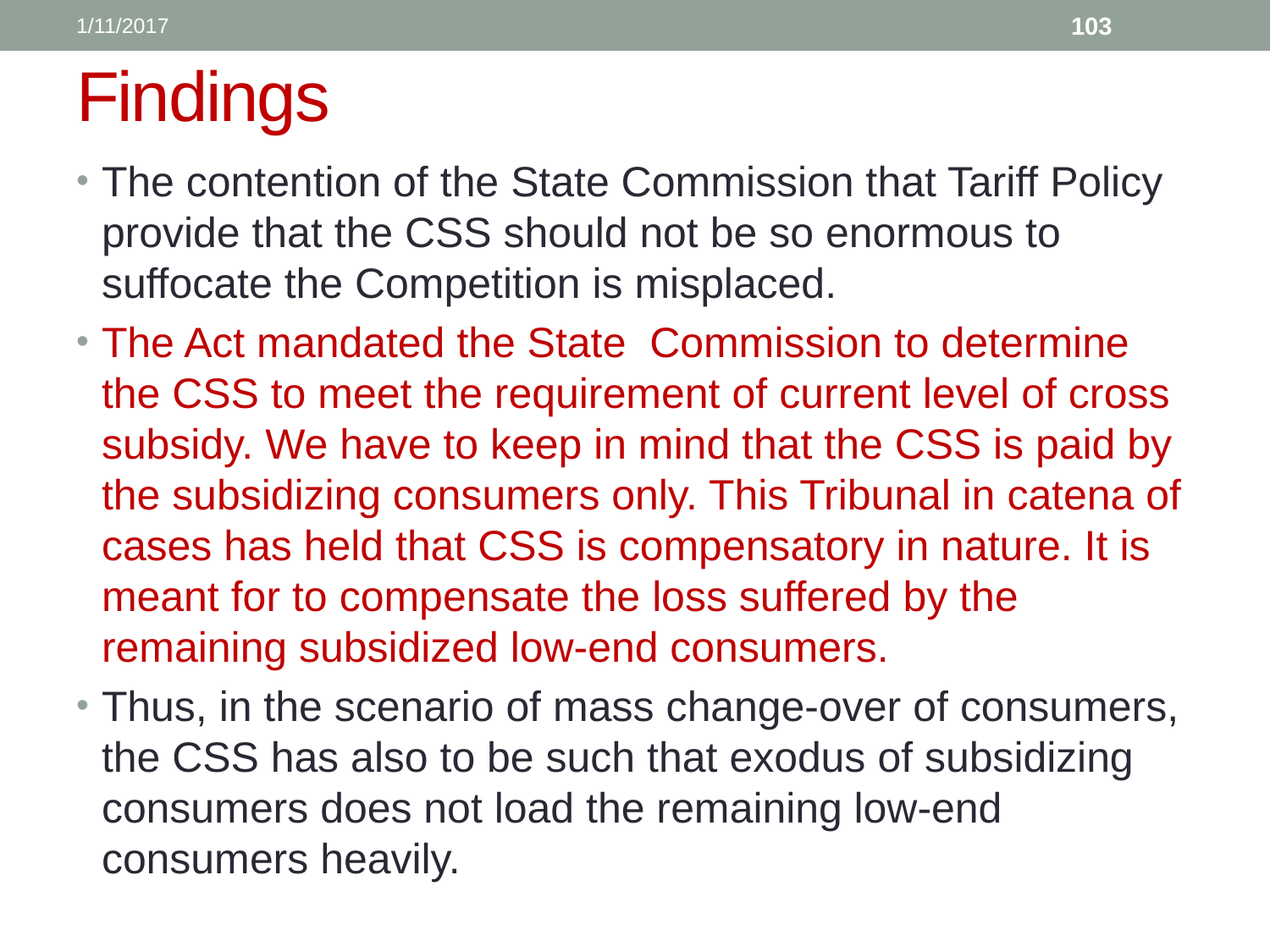

1/11/2017
103
# Findings
The contention of the State Commission that Tariff Policy provide that the CSS should not be so enormous to suffocate the Competition is misplaced.
The Act mandated the State  Commission to determine the CSS to meet the requirement of current level of cross subsidy. We have to keep in mind that the CSS is paid by the subsidizing consumers only. This Tribunal in catena of cases has held that CSS is compensatory in nature. It is meant for to compensate the loss suffered by the remaining subsidized low-end consumers.
Thus, in the scenario of mass change-over of consumers, the CSS has also to be such that exodus of subsidizing consumers does not load the remaining low-end consumers heavily.